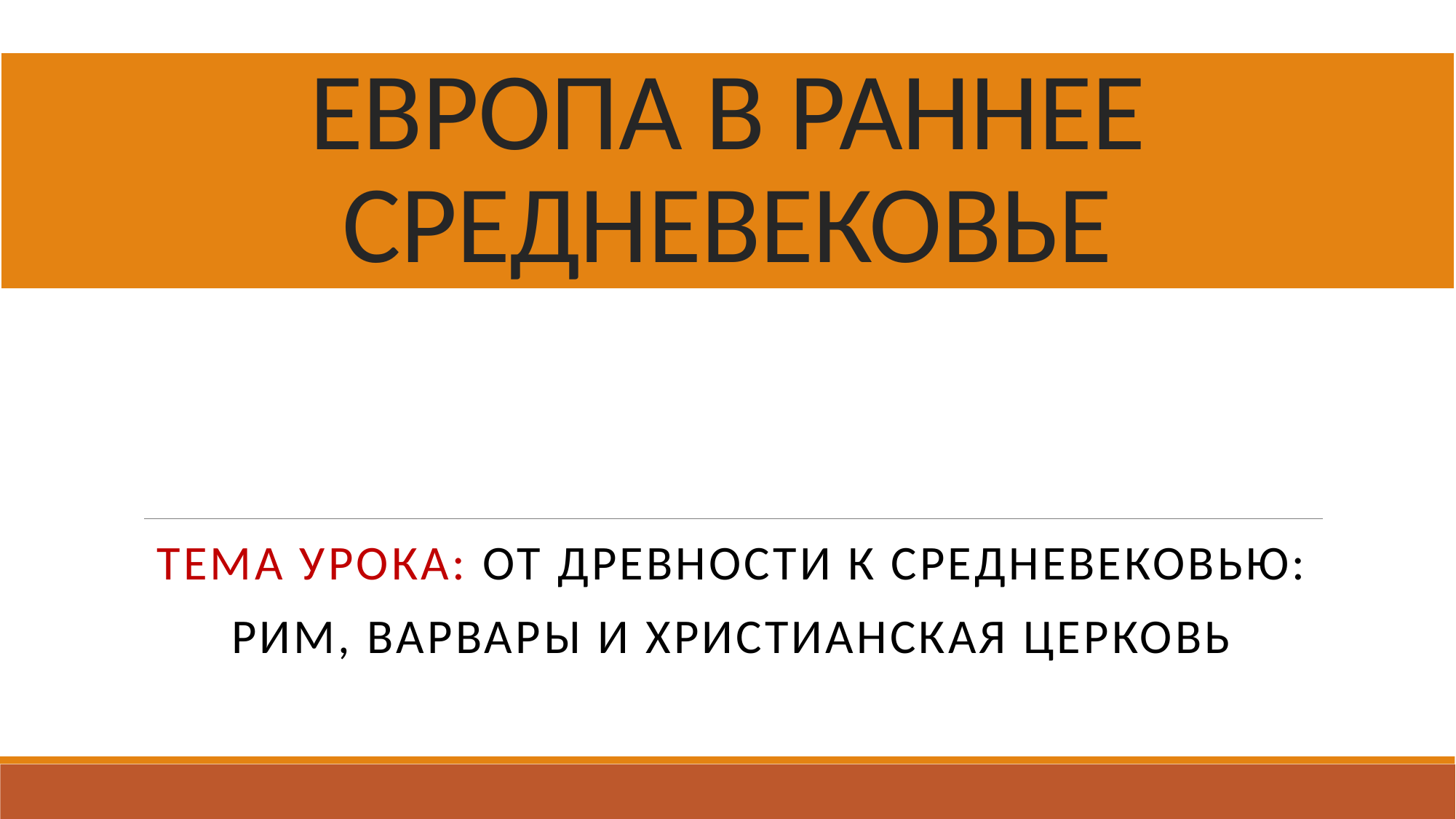

# ЕВРОПА В РАННЕЕ СРЕДНЕВЕКОВЬЕ
Тема урока: От Древности к Средневековью:
Рим, варвары и христианская Церковь